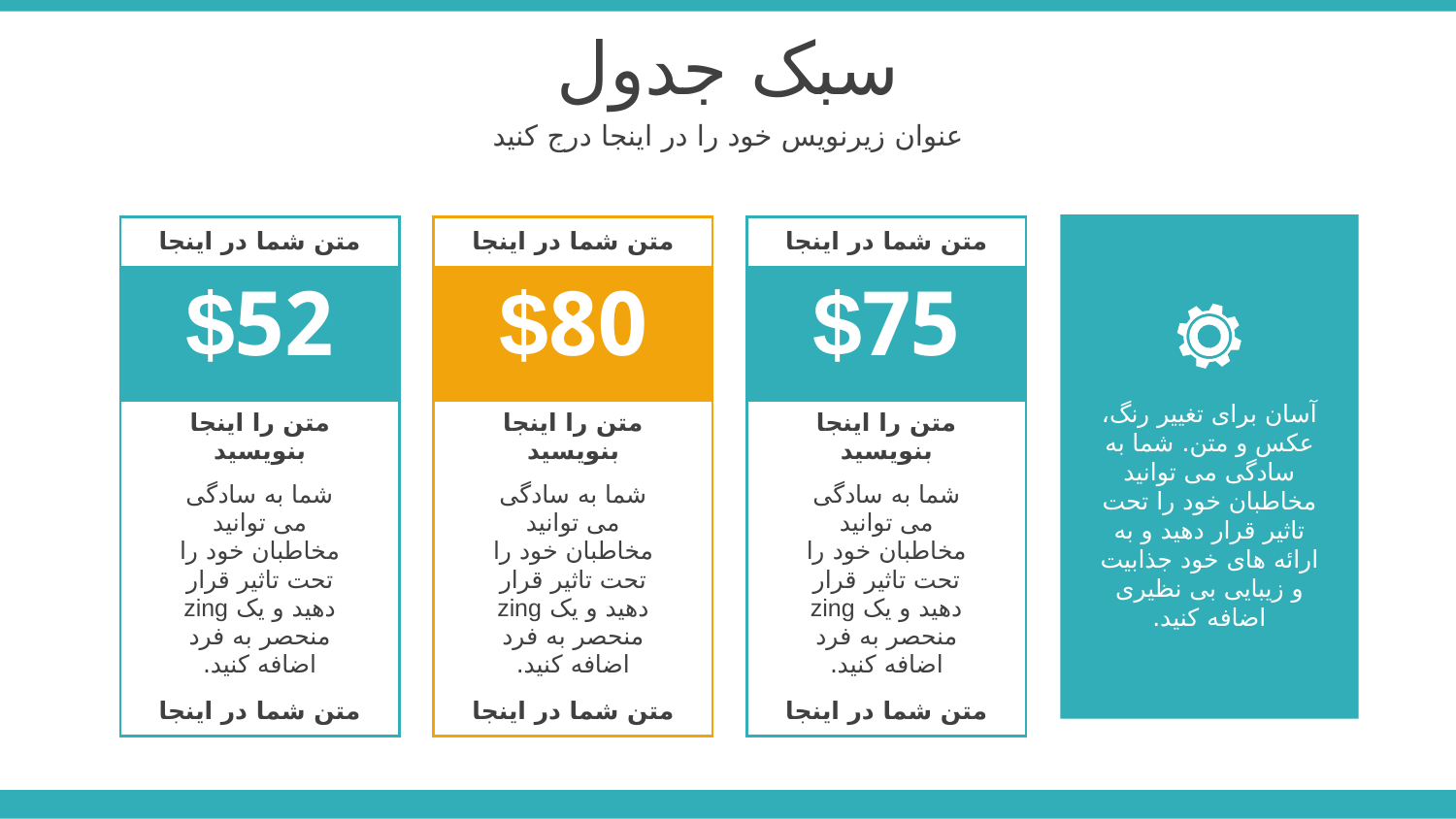

سبک جدول
عنوان زیرنویس خود را در اینجا درج کنید

| متن شما در اینجا |  |  |
| --- | --- | --- |
| $52 |  |  |
|  | متن را اینجا بنویسید |  |
|  | شما به سادگی می توانید مخاطبان خود را تحت تاثیر قرار دهید و یک zing منحصر به فرد اضافه کنید. |  |
|  |  |  |
|  |  |  |
| متن شما در اینجا |  |  |
| متن شما در اینجا |  |  |
| --- | --- | --- |
| $80 |  |  |
|  | متن را اینجا بنویسید |  |
|  | شما به سادگی می توانید مخاطبان خود را تحت تاثیر قرار دهید و یک zing منحصر به فرد اضافه کنید. |  |
|  |  |  |
|  |  |  |
| متن شما در اینجا |  |  |
| متن شما در اینجا |  |  |
| --- | --- | --- |
| $75 |  |  |
|  | متن را اینجا بنویسید |  |
|  | شما به سادگی می توانید مخاطبان خود را تحت تاثیر قرار دهید و یک zing منحصر به فرد اضافه کنید. |  |
|  |  |  |
|  |  |  |
| متن شما در اینجا |  |  |

آسان برای تغییر رنگ، عکس و متن. شما به سادگی می توانید مخاطبان خود را تحت تاثیر قرار دهید و به ارائه های خود جذابیت و زیبایی بی نظیری اضافه کنید.